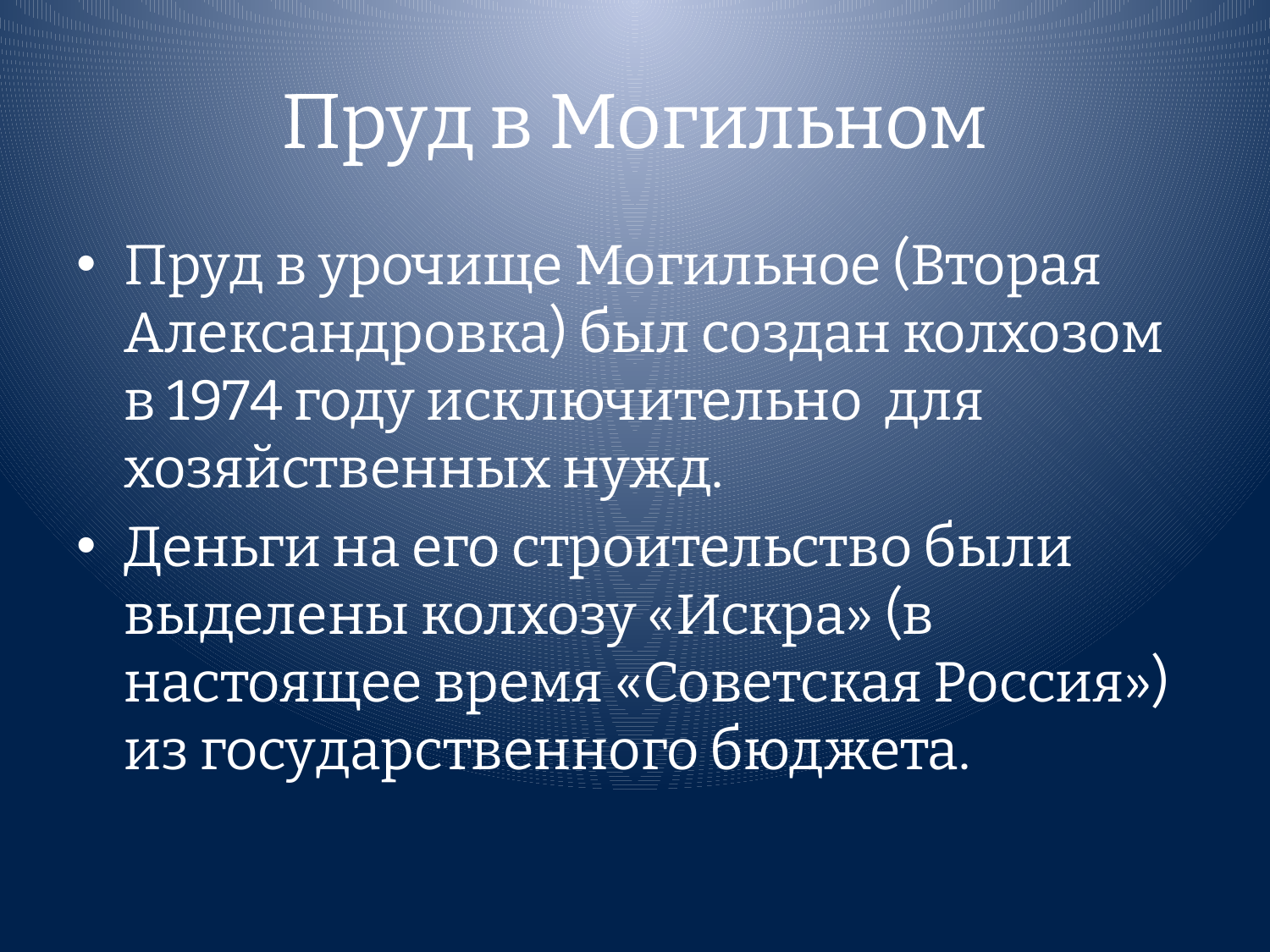

# Пруд в Могильном
Пруд в урочище Могильное (Вторая Александровка) был создан колхозом в 1974 году исключительно  для хозяйственных нужд.
Деньги на его строительство были выделены колхозу «Искра» (в настоящее время «Советская Россия») из государственного бюджета.